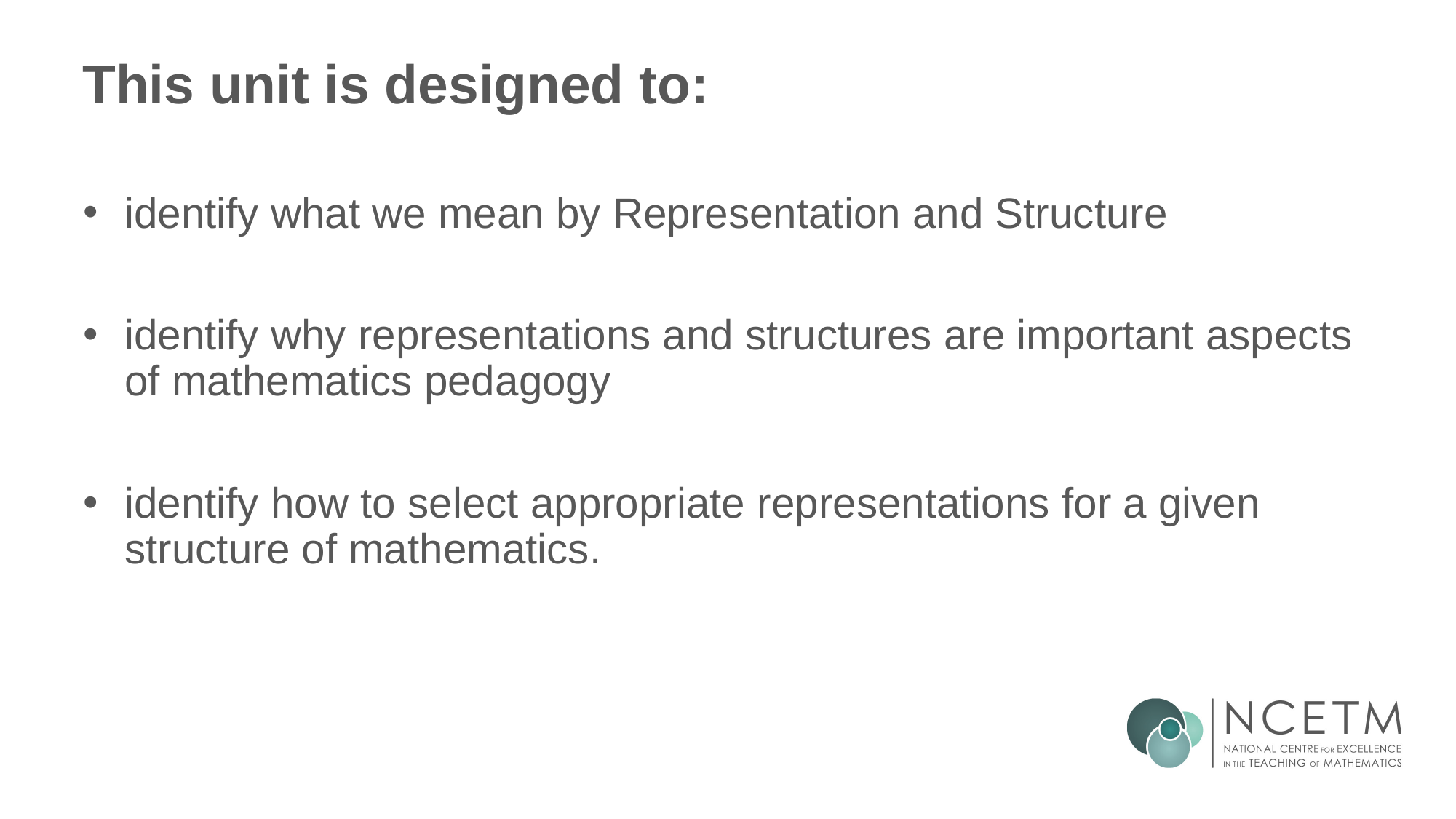

# This unit is designed to:
identify what we mean by Representation and Structure

identify why representations and structures are important aspects of mathematics pedagogy

identify how to select appropriate representations for a given structure of mathematics.